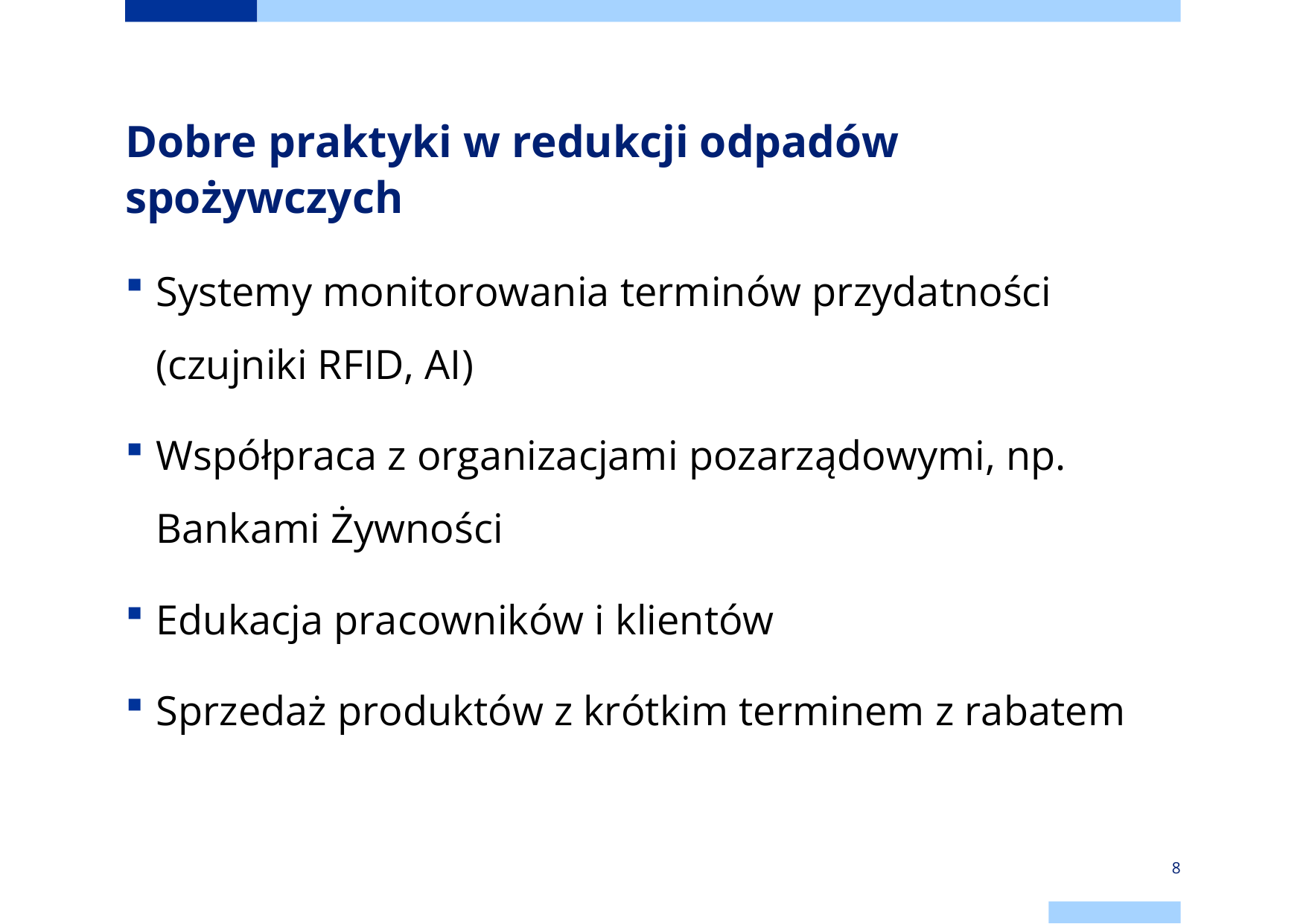

# Dobre praktyki w redukcji odpadów spożywczych
Systemy monitorowania terminów przydatności (czujniki RFID, AI)
Współpraca z organizacjami pozarządowymi, np. Bankami Żywności
Edukacja pracowników i klientów
Sprzedaż produktów z krótkim terminem z rabatem
8